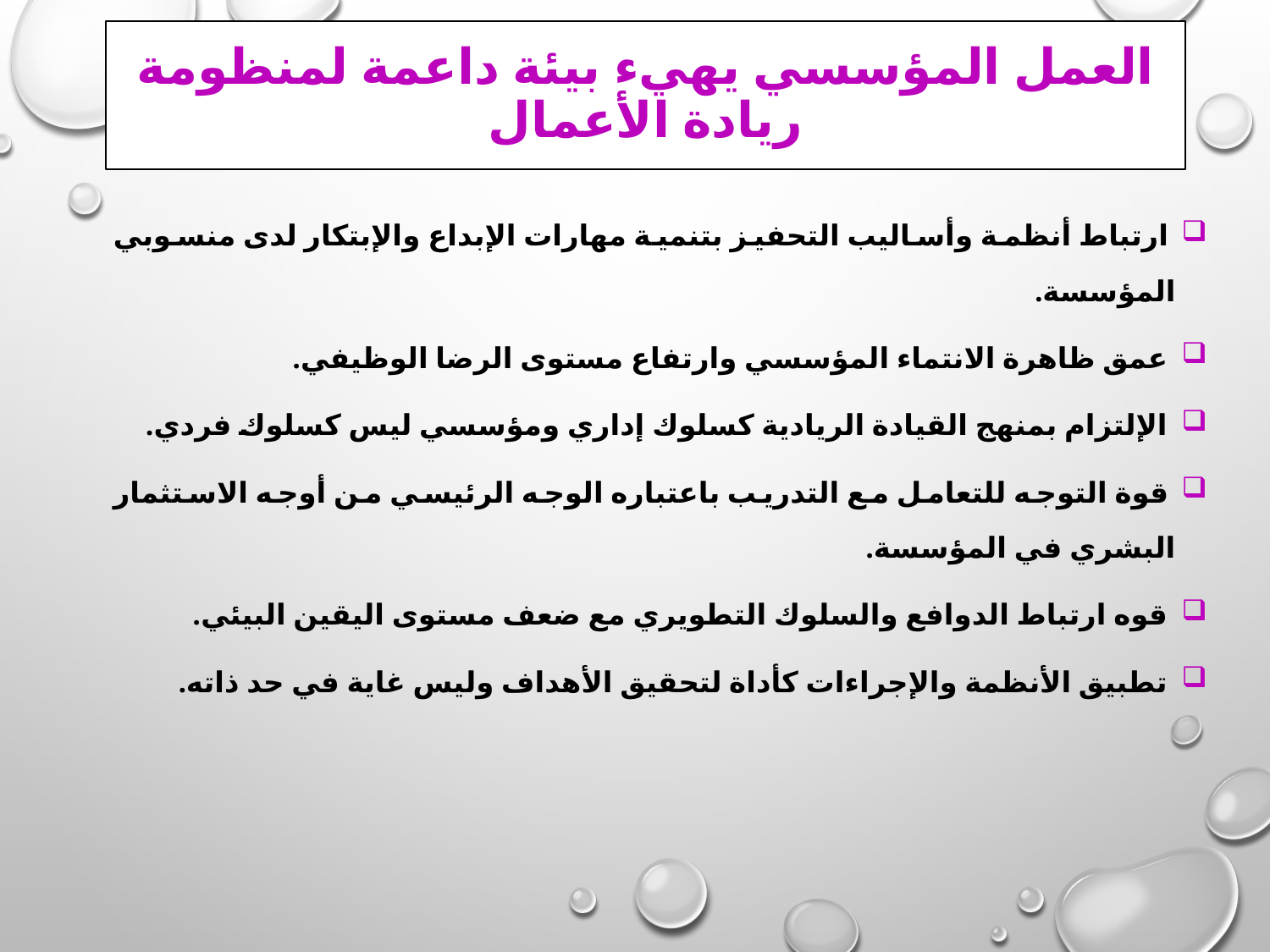

# العمل المؤسسي يهيء بيئة داعمة لمنظومة ريادة الأعمال
 ارتباط أنظمة وأساليب التحفيز بتنمية مهارات الإبداع والإبتكار لدى منسوبي المؤسسة.
 عمق ظاهرة الانتماء المؤسسي وارتفاع مستوى الرضا الوظيفي.
 الإلتزام بمنهج القيادة الريادية كسلوك إداري ومؤسسي ليس كسلوك فردي.
 قوة التوجه للتعامل مع التدريب باعتباره الوجه الرئيسي من أوجه الاستثمار البشري في المؤسسة.
 قوه ارتباط الدوافع والسلوك التطويري مع ضعف مستوى اليقين البيئي.
 تطبيق الأنظمة والإجراءات كأداة لتحقيق الأهداف وليس غاية في حد ذاته.